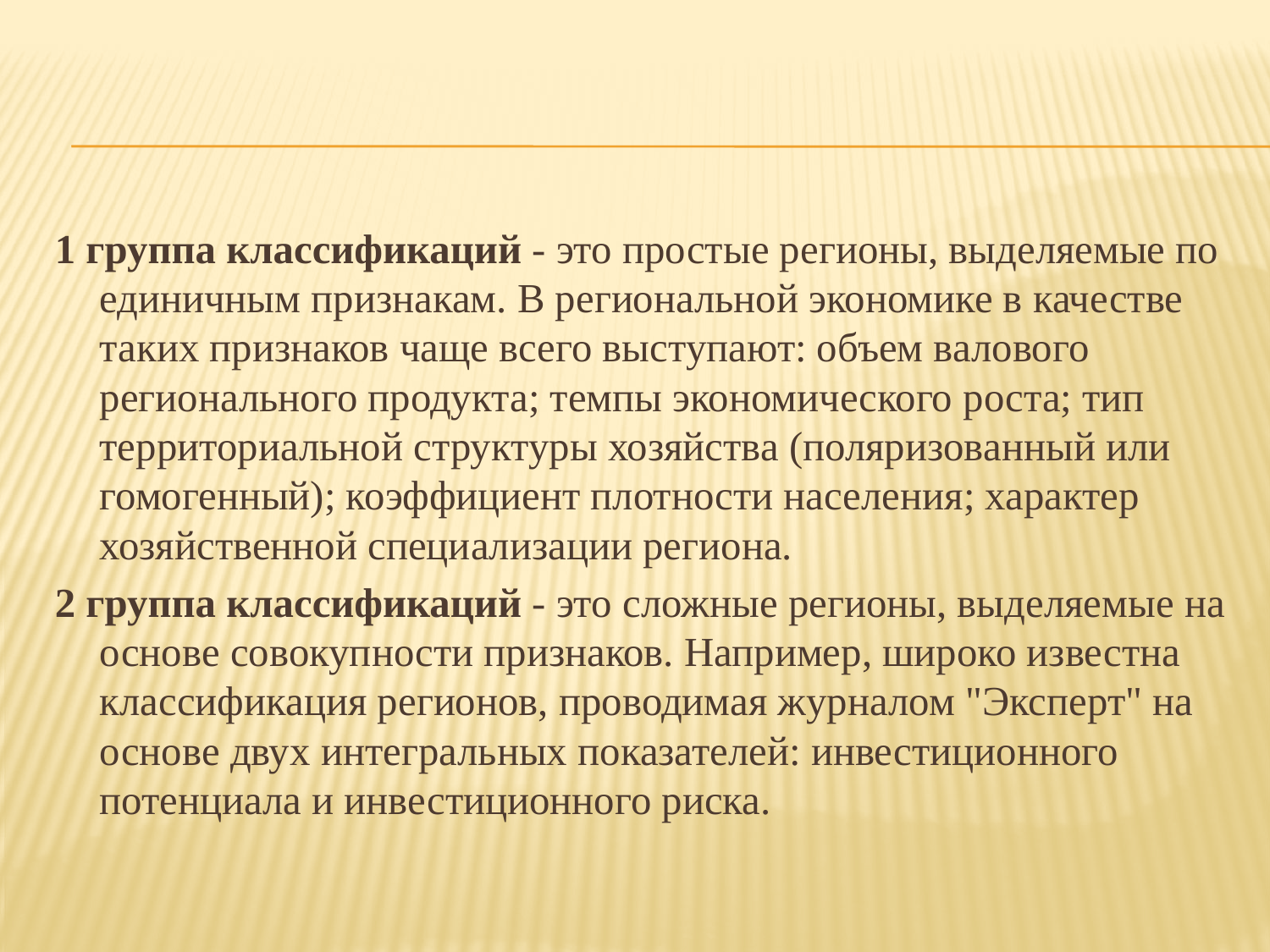

1 группа классификаций - это простые регионы, выделяемые по единичным признакам. В региональной экономике в качестве таких признаков чаще всего выступают: объем валового регионального продукта; темпы экономического роста; тип территориальной структуры хозяйства (поляризованный или гомогенный); коэффициент плотности населения; характер хозяйственной специализации региона.
2 группа классификаций - это сложные регионы, выделяемые на основе совокупности признаков. Например, широко известна классификация регионов, проводимая журналом "Эксперт" на основе двух интегральных показателей: инвестиционного потенциала и инвестиционного риска.